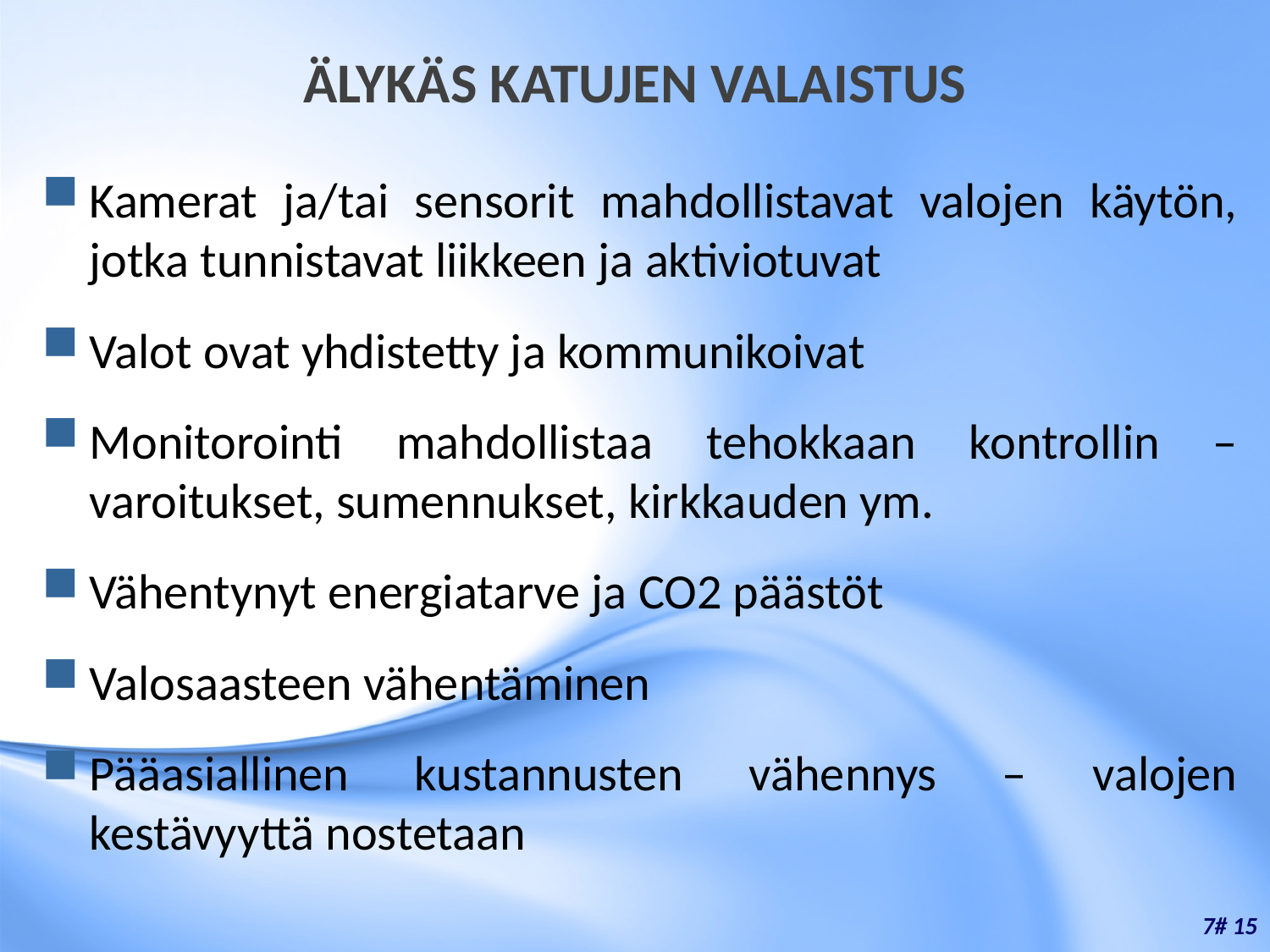

# ÄLYKÄS KATUJEN VALAISTUS
Kamerat ja/tai sensorit mahdollistavat valojen käytön, jotka tunnistavat liikkeen ja aktiviotuvat
Valot ovat yhdistetty ja kommunikoivat
Monitorointi mahdollistaa tehokkaan kontrollin – varoitukset, sumennukset, kirkkauden ym.
Vähentynyt energiatarve ja CO2 päästöt
Valosaasteen vähentäminen
Pääasiallinen kustannusten vähennys – valojen kestävyyttä nostetaan
7# 15